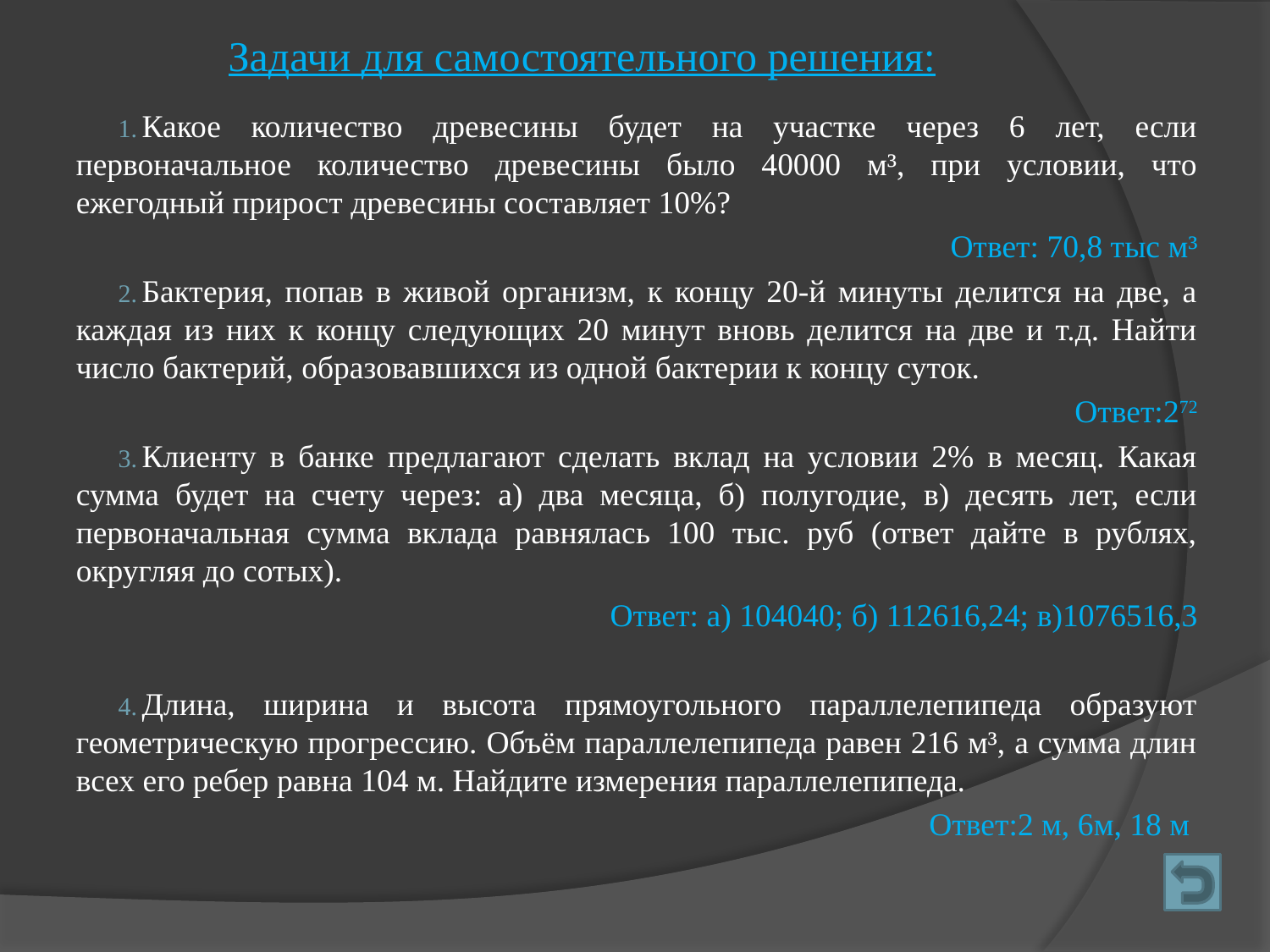

# Задачи для самостоятельного решения:
Какое количество древесины будет на участке через 6 лет, если первоначальное количество древесины было 40000 м³, при условии, что ежегодный прирост древесины составляет 10%?
Ответ: 70,8 тыс м³
Бактерия, попав в живой организм, к концу 20-й минуты делится на две, а каждая из них к концу следующих 20 минут вновь делится на две и т.д. Найти число бактерий, образовавшихся из одной бактерии к концу суток.
 Ответ:272
Клиенту в банке предлагают сделать вклад на условии 2% в месяц. Какая сумма будет на счету через: а) два месяца, б) полугодие, в) десять лет, если первоначальная сумма вклада равнялась 100 тыс. руб (ответ дайте в рублях, округляя до сотых).
Ответ: а) 104040; б) 112616,24; в)1076516,3

Длина, ширина и высота прямоугольного параллелепипеда образуют геометрическую прогрессию. Объём параллелепипеда равен 216 м³, а сумма длин всех его ребер равна 104 м. Найдите измерения параллелепипеда.
Ответ:2 м, 6м, 18 м